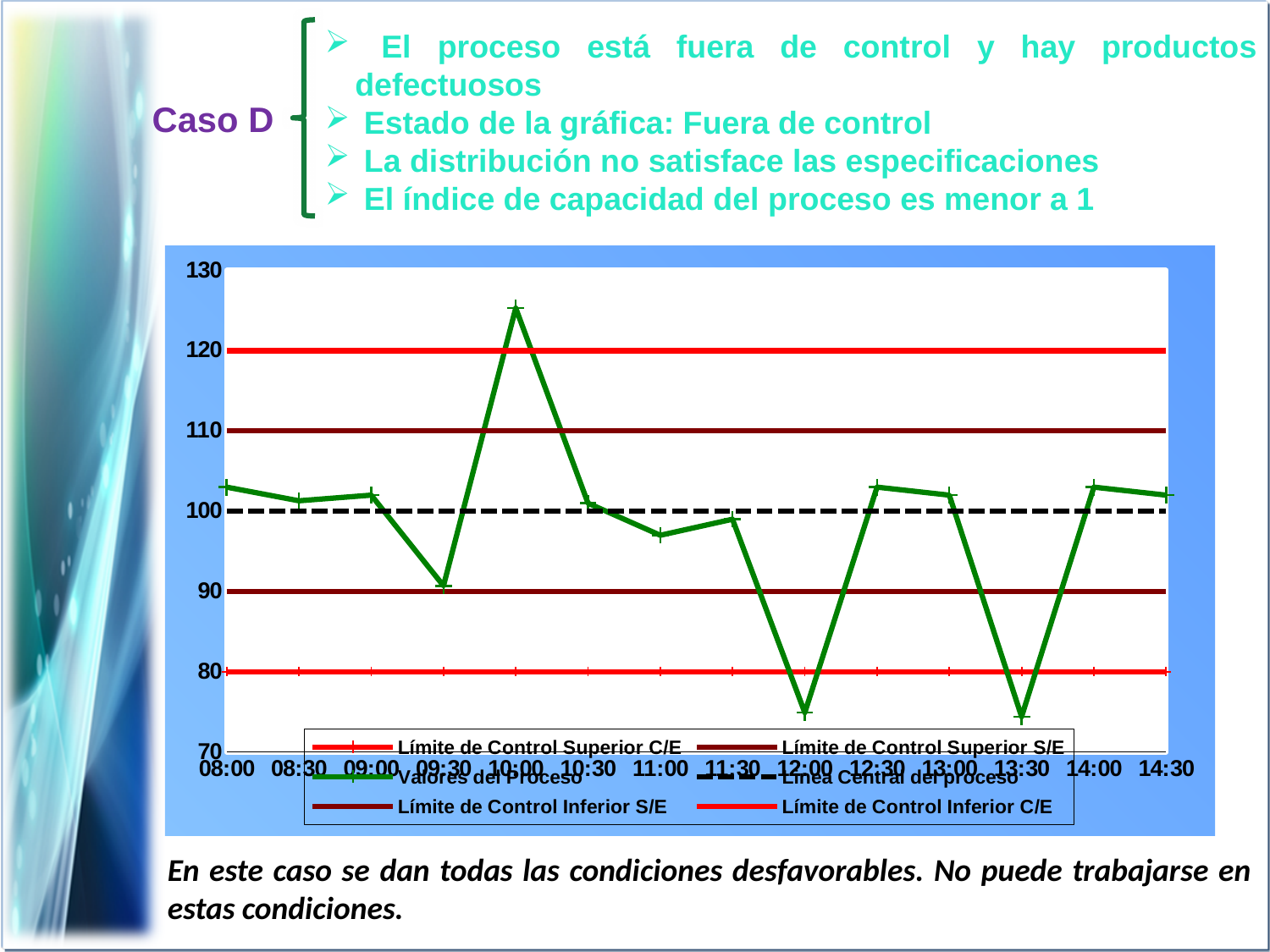

El proceso está fuera de control y hay productos defectuosos
 Estado de la gráfica: Fuera de control
 La distribución no satisface las especificaciones
 El índice de capacidad del proceso es menor a 1
Caso D

### Chart

| Category | Límite de Control Superior C/E | Límite de Control Superior S/E | Valores del Proceso | Linea Central del proceso | Límite de Control Inferior S/E | Límite de Control Inferior C/E |
|---|---|---|---|---|---|---|
| 0.33333333333333331 | 80.0 | 90.0 | 103.0 | 100.0 | 110.0 | 120.0 |
| 0.35416666666666707 | 80.0 | 90.0 | 101.3 | 100.0 | 110.0 | 120.0 |
| 0.37500000000000033 | 80.0 | 90.0 | 102.0 | 100.0 | 110.0 | 120.0 |
| 0.39583333333333331 | 80.0 | 90.0 | 90.7 | 100.0 | 110.0 | 120.0 |
| 0.41666666666666707 | 80.0 | 90.0 | 125.3 | 100.0 | 110.0 | 120.0 |
| 0.43750000000000033 | 80.0 | 90.0 | 101.0 | 100.0 | 110.0 | 120.0 |
| 0.45833333333333326 | 80.0 | 90.0 | 97.0 | 100.0 | 110.0 | 120.0 |
| 0.47916666666666707 | 80.0 | 90.0 | 99.0 | 100.0 | 110.0 | 120.0 |
| 0.5 | 80.0 | 90.0 | 74.9 | 100.0 | 110.0 | 120.0 |
| 0.5208333333333337 | 80.0 | 90.0 | 103.0 | 100.0 | 110.0 | 120.0 |
| 0.54166666666666652 | 80.0 | 90.0 | 102.0 | 100.0 | 110.0 | 120.0 |
| 0.5625 | 80.0 | 90.0 | 74.4 | 100.0 | 110.0 | 120.0 |
| 0.58333333333333348 | 80.0 | 90.0 | 103.0 | 100.0 | 110.0 | 120.0 |
| 0.60416666666666652 | 80.0 | 90.0 | 102.0 | 100.0 | 110.0 | 120.0 |
En este caso se dan todas las condiciones desfavorables. No puede trabajarse en estas condiciones.